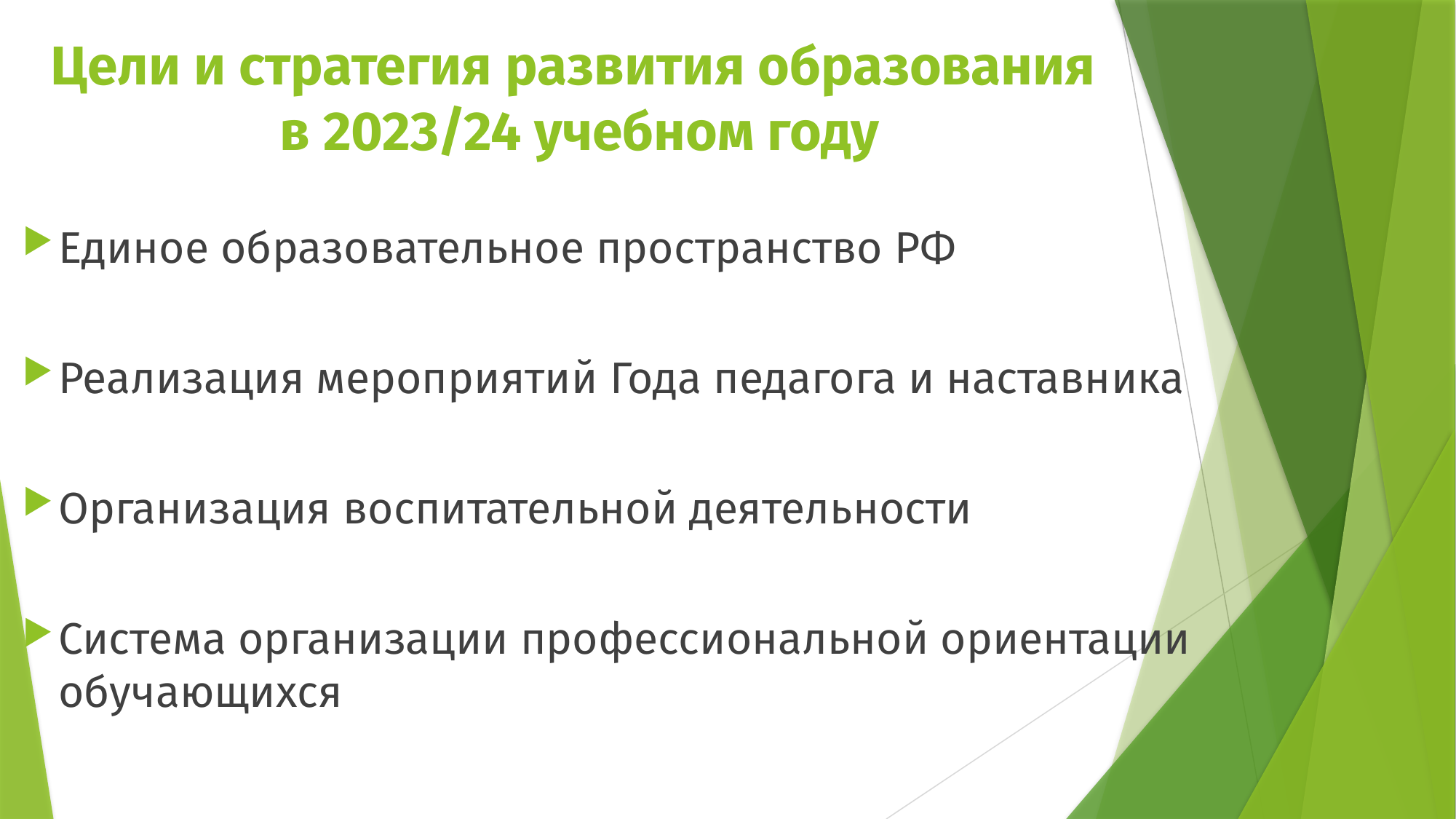

# Цели и стратегия развития образования в 2023/24 учебном году
Единое образовательное пространство РФ

Реализация мероприятий Года педагога и наставника

Организация воспитательной деятельности

Система организации профессиональной ориентации обучающихся